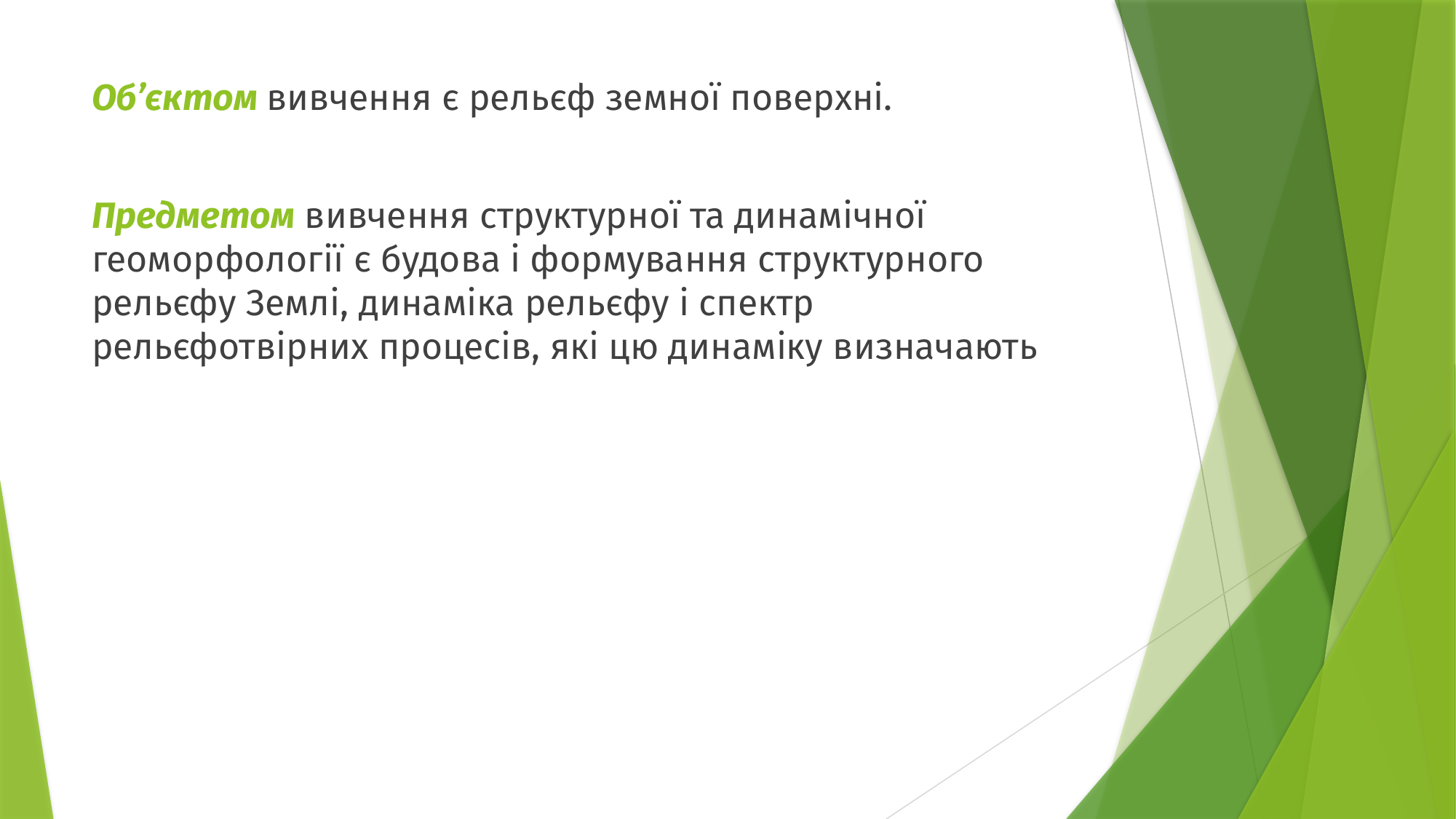

Об’єктом вивчення є рельєф земної поверхні.

Предметом вивчення структурної та динамічної геоморфології є будова і формування структурного рельєфу Землі, динаміка рельєфу і спектр рельєфотвірних процесів, які цю динаміку визначають